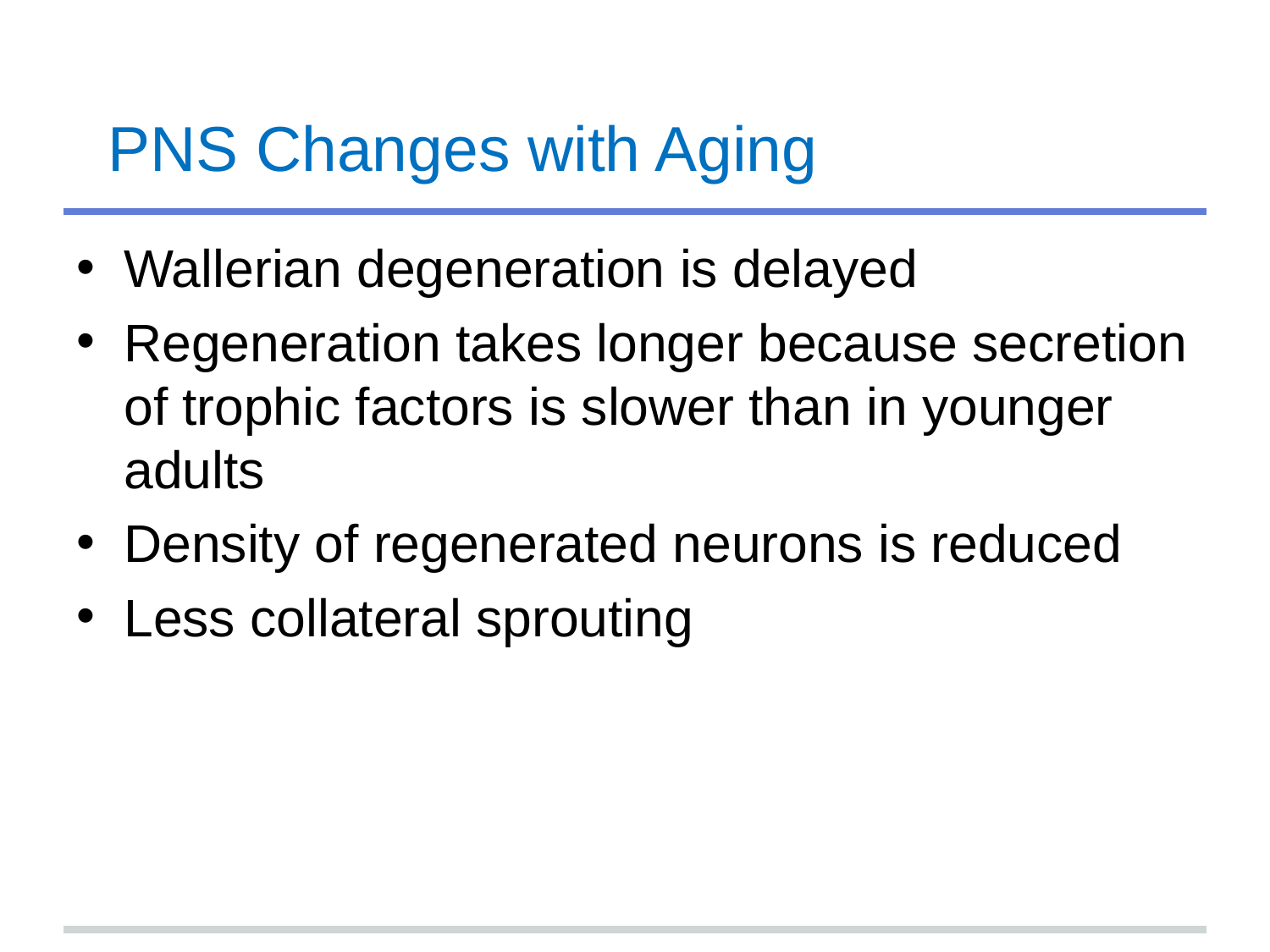

# PNS Changes with Aging
Wallerian degeneration is delayed
Regeneration takes longer because secretion of trophic factors is slower than in younger adults
Density of regenerated neurons is reduced
Less collateral sprouting